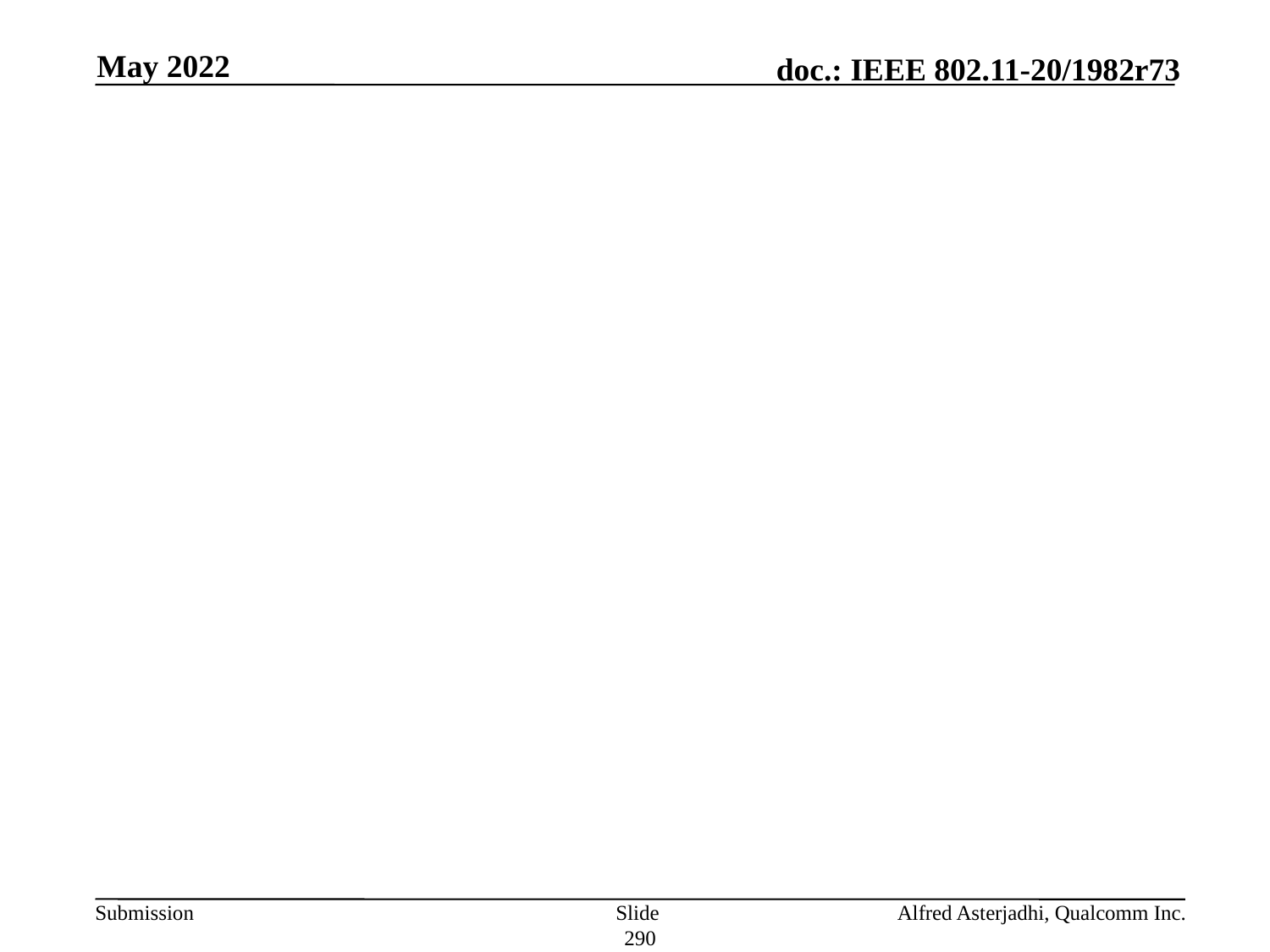

May 2022
#

Slide 290
Alfred Asterjadhi, Qualcomm Inc.